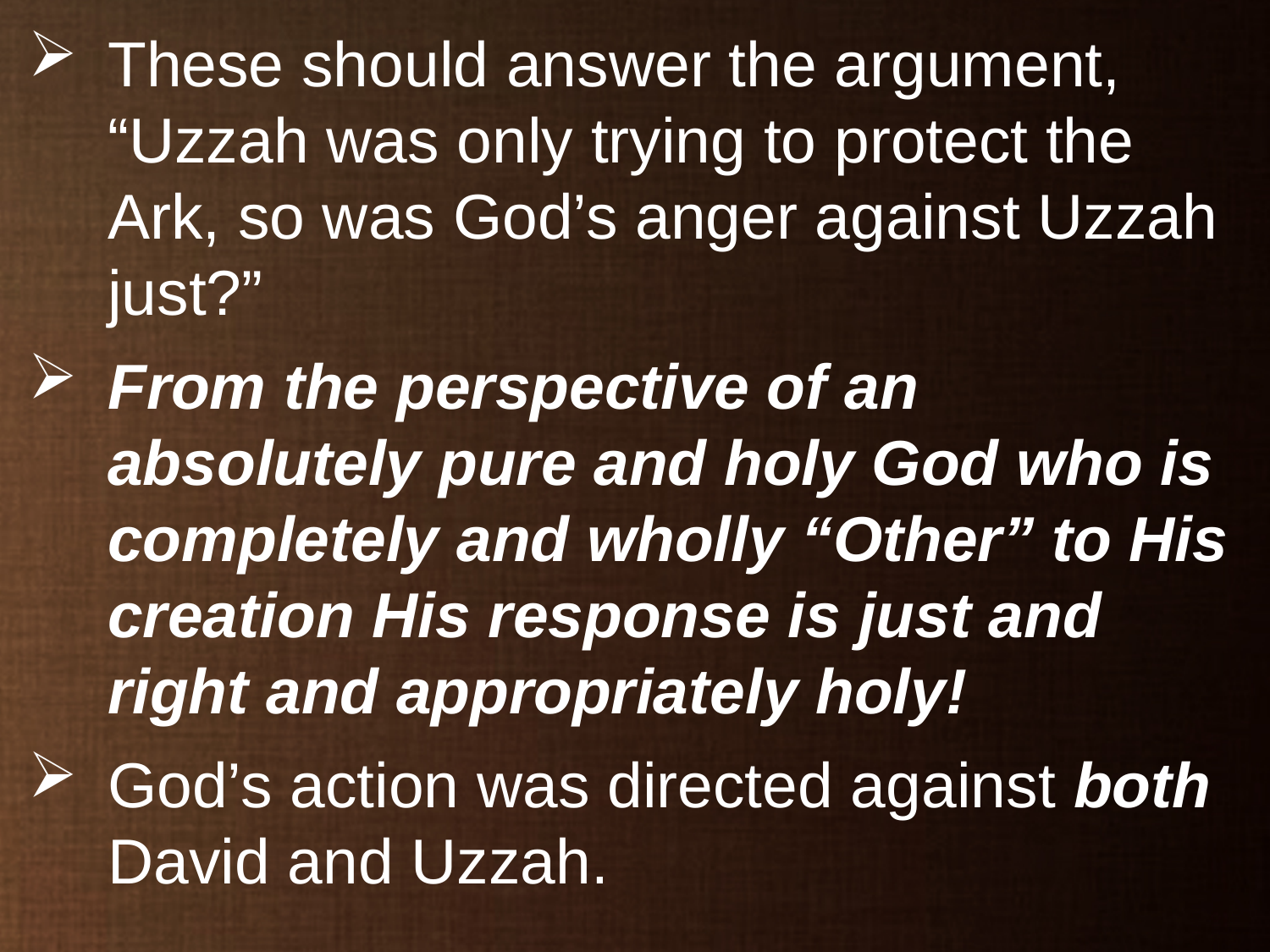

These should answer the argument, “Uzzah was only trying to protect the Ark, so was God’s anger against Uzzah just?”
From the perspective of an absolutely pure and holy God who is completely and wholly “Other” to His creation His response is just and right and appropriately holy!
God’s action was directed against both David and Uzzah.